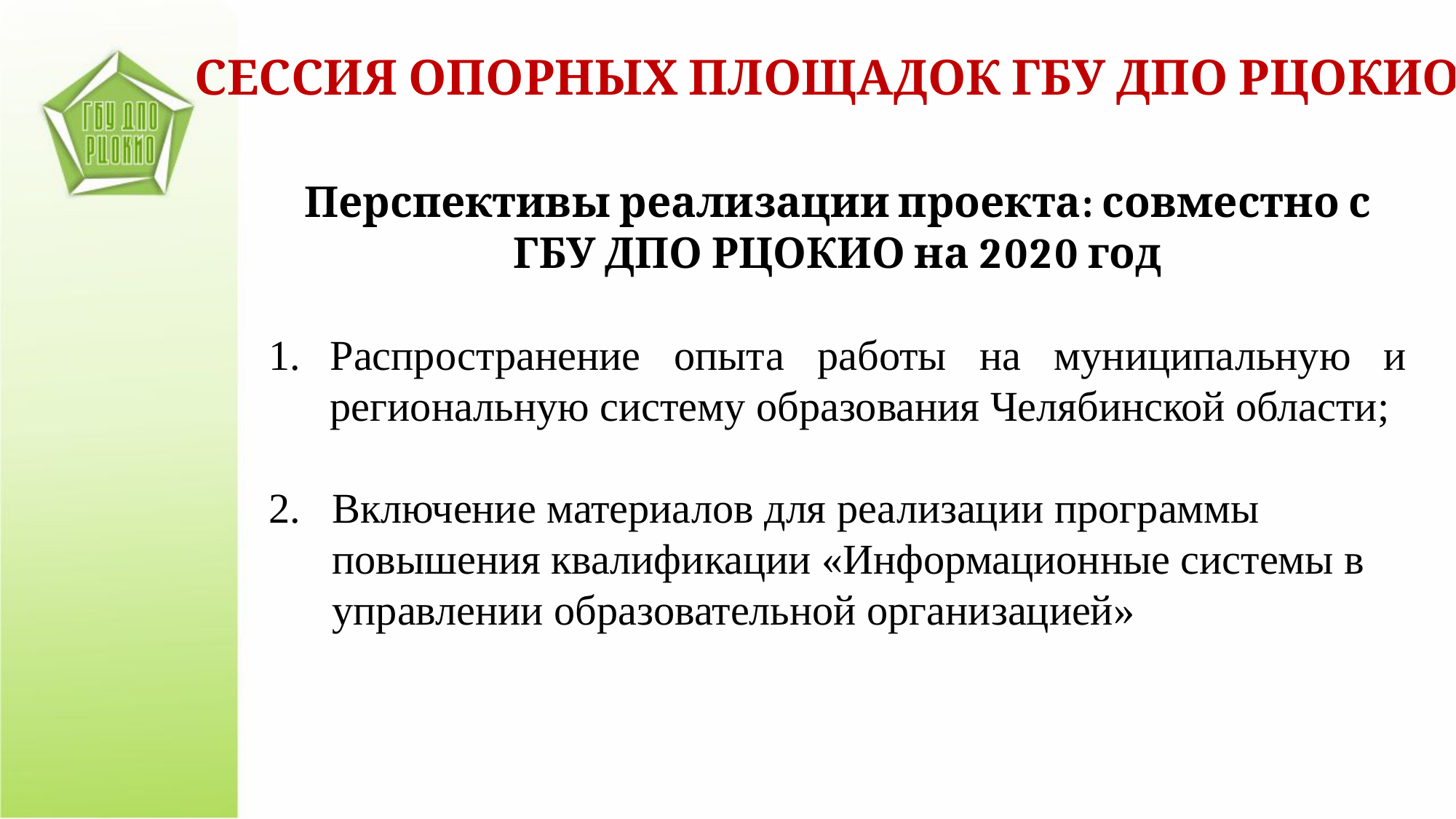

СЕССИЯ ОПОРНЫХ ПЛОЩАДОК ГБУ ДПО РЦОКИО
Перспективы реализации проекта: совместно с ГБУ ДПО РЦОКИО на 2020 год

Распространение опыта работы на муниципальную и региональную систему образования Челябинской области;

2.   Включение материалов для реализации программы
      повышения квалификации «Информационные системы в
      управлении образовательной организацией»